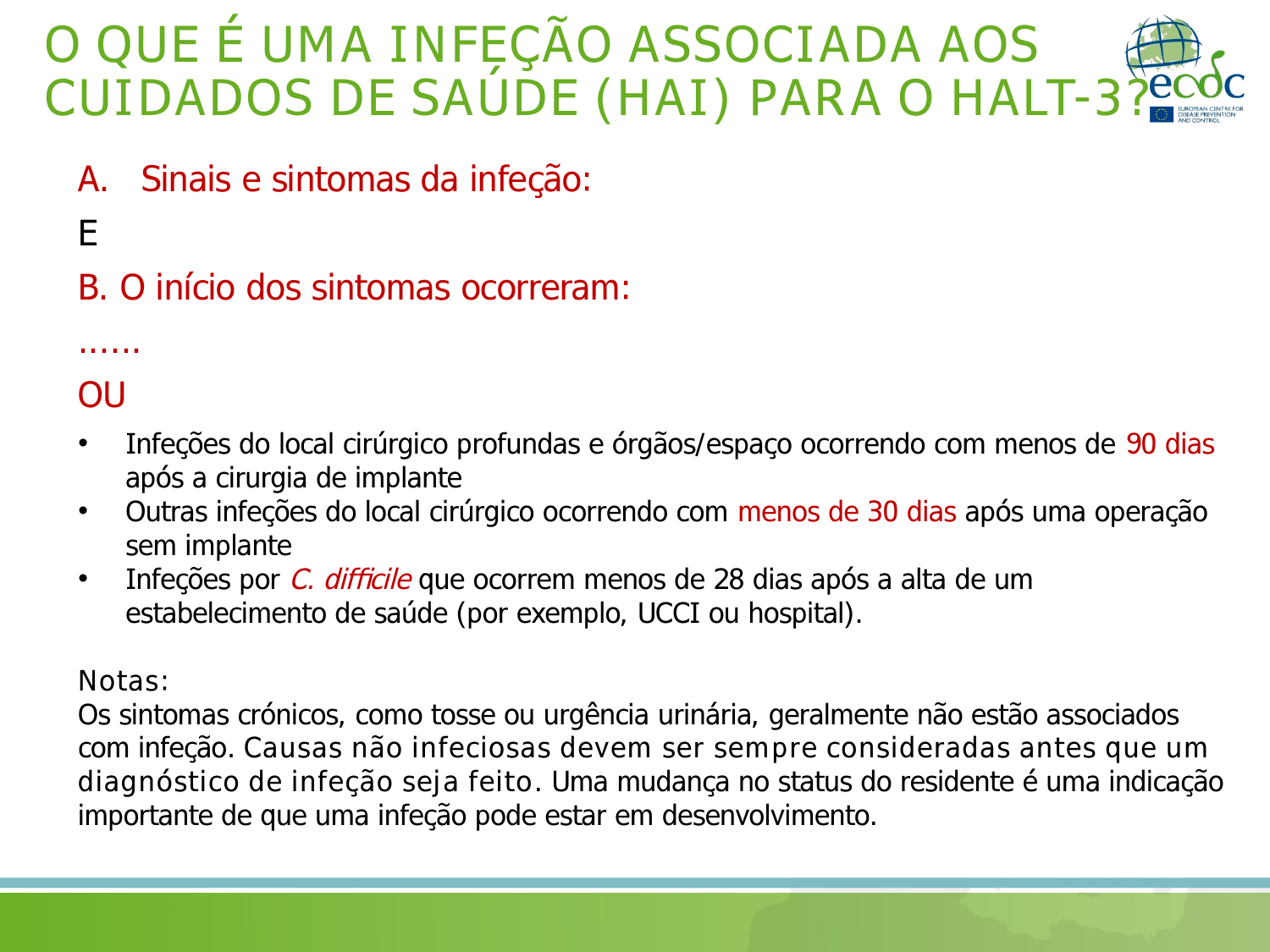

# O QUE É UMA INFEÇÃO ASSOCIADA AOS CUIDADOS DE SAÚDE (HAI) PARA O HALT-3?
Sinais e sintomas da infeção:
E
B. O início dos sintomas ocorreram:
......
OU
Infeções do local cirúrgico profundas e órgãos/espaço ocorrendo com menos de 90 dias após a cirurgia de implante
Outras infeções do local cirúrgico ocorrendo com menos de 30 dias após uma operação sem implante
Infeções por C. difficile que ocorrem menos de 28 dias após a alta de um estabelecimento de saúde (por exemplo, UCCI ou hospital).

Notas:
Os sintomas crónicos, como tosse ou urgência urinária, geralmente não estão associados com infeção. Causas não infeciosas devem ser sempre consideradas antes que um diagnóstico de infeção seja feito. Uma mudança no status do residente é uma indicação importante de que uma infeção pode estar em desenvolvimento.